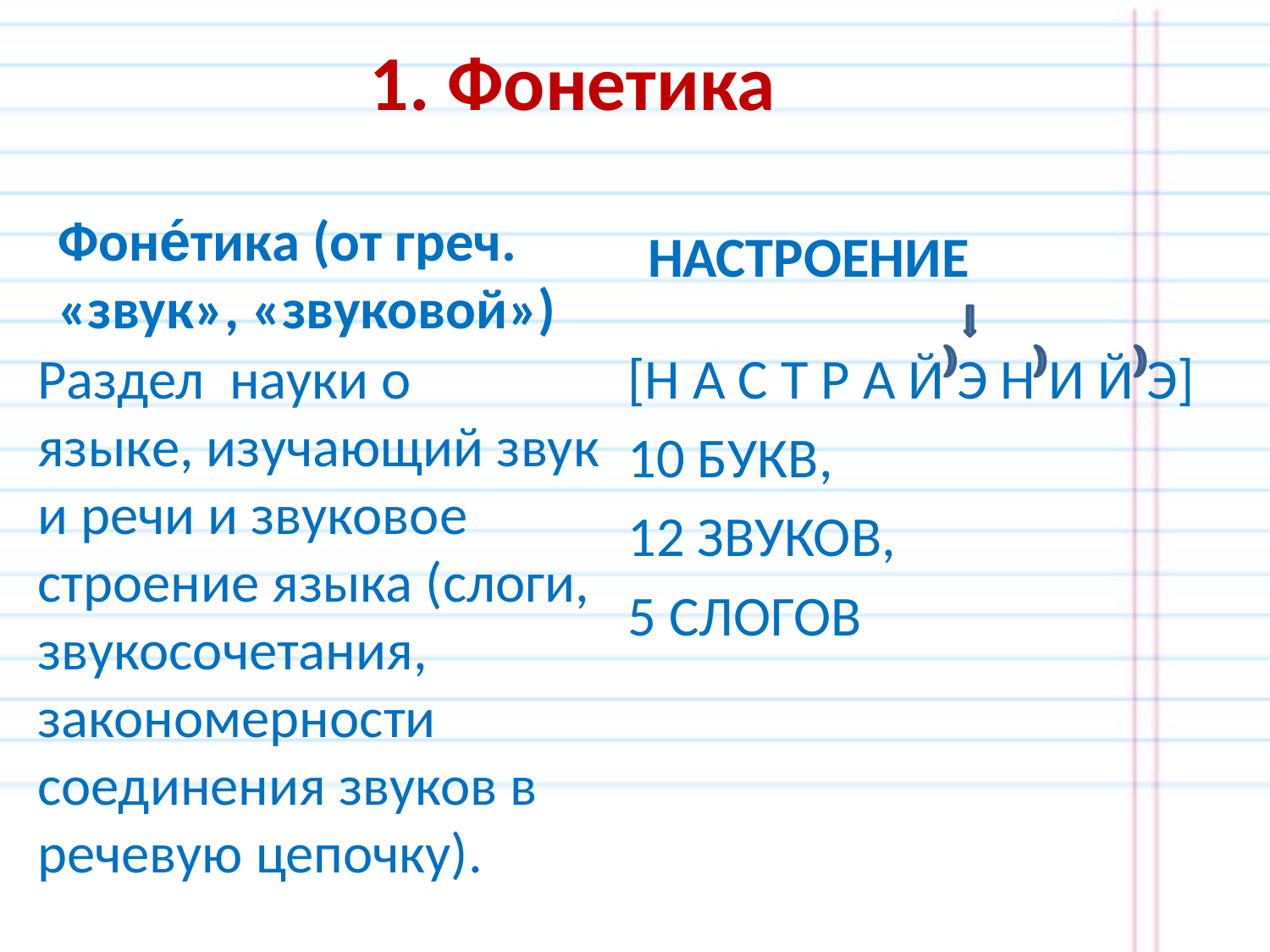

# 1. Фонетика
НАСТРОЕНИЕ
Фоне́тика (от греч. «звук», «звуковой»)

Раздел  науки о языке, изучающий звуки речи и звуковое строение языка (слоги, звукосочетания, закономерности соединения звуков в речевую цепочку).
[Н А С Т Р А Й Э Н И Й Э]
10 БУКВ,
12 ЗВУКОВ,
5 СЛОГОВ